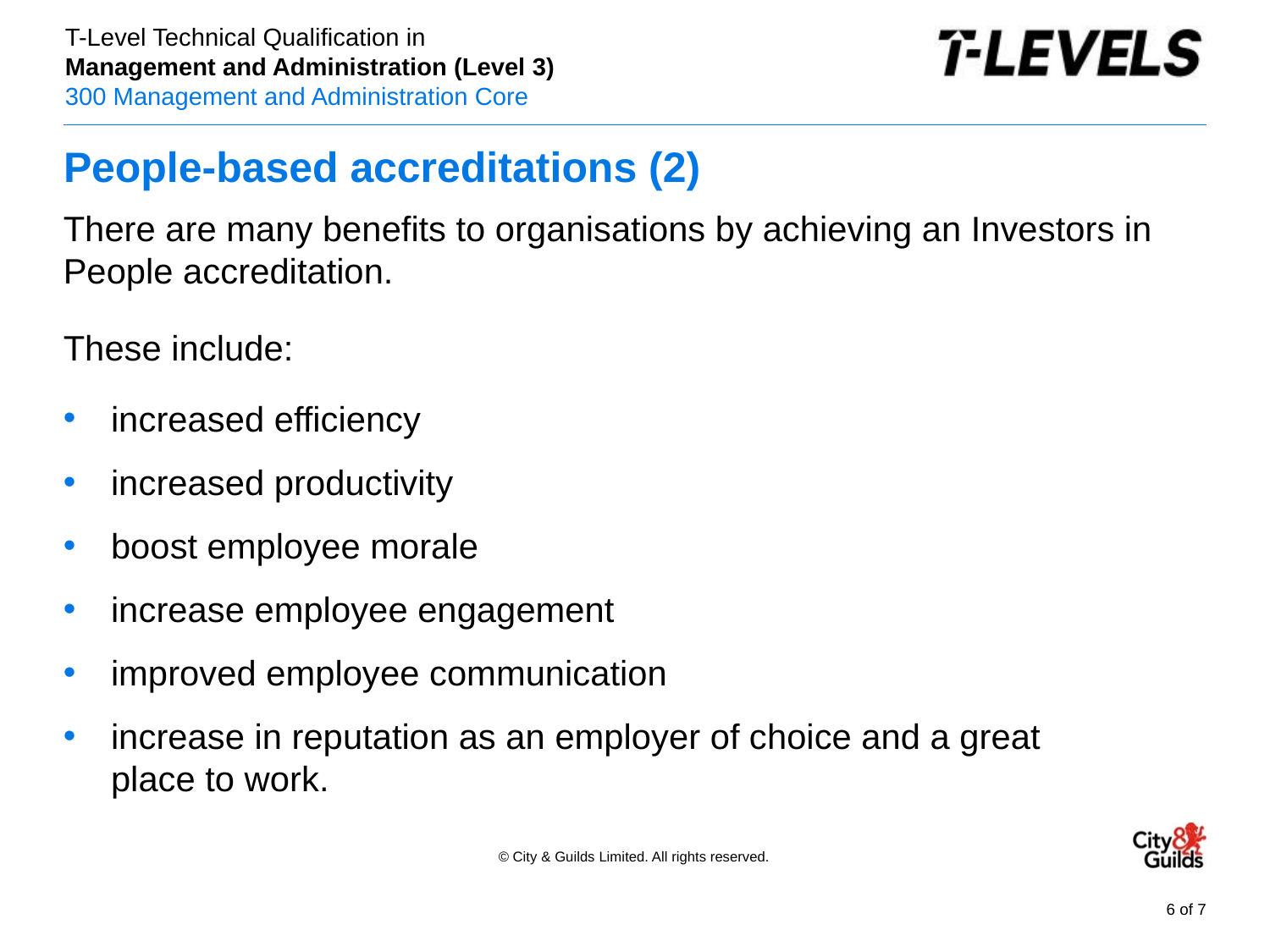

# People-based accreditations (2)
There are many benefits to organisations by achieving an Investors in People accreditation.
These include:
increased efficiency
increased productivity
boost employee morale
increase employee engagement
improved employee communication
increase in reputation as an employer of choice and a great
place to work.